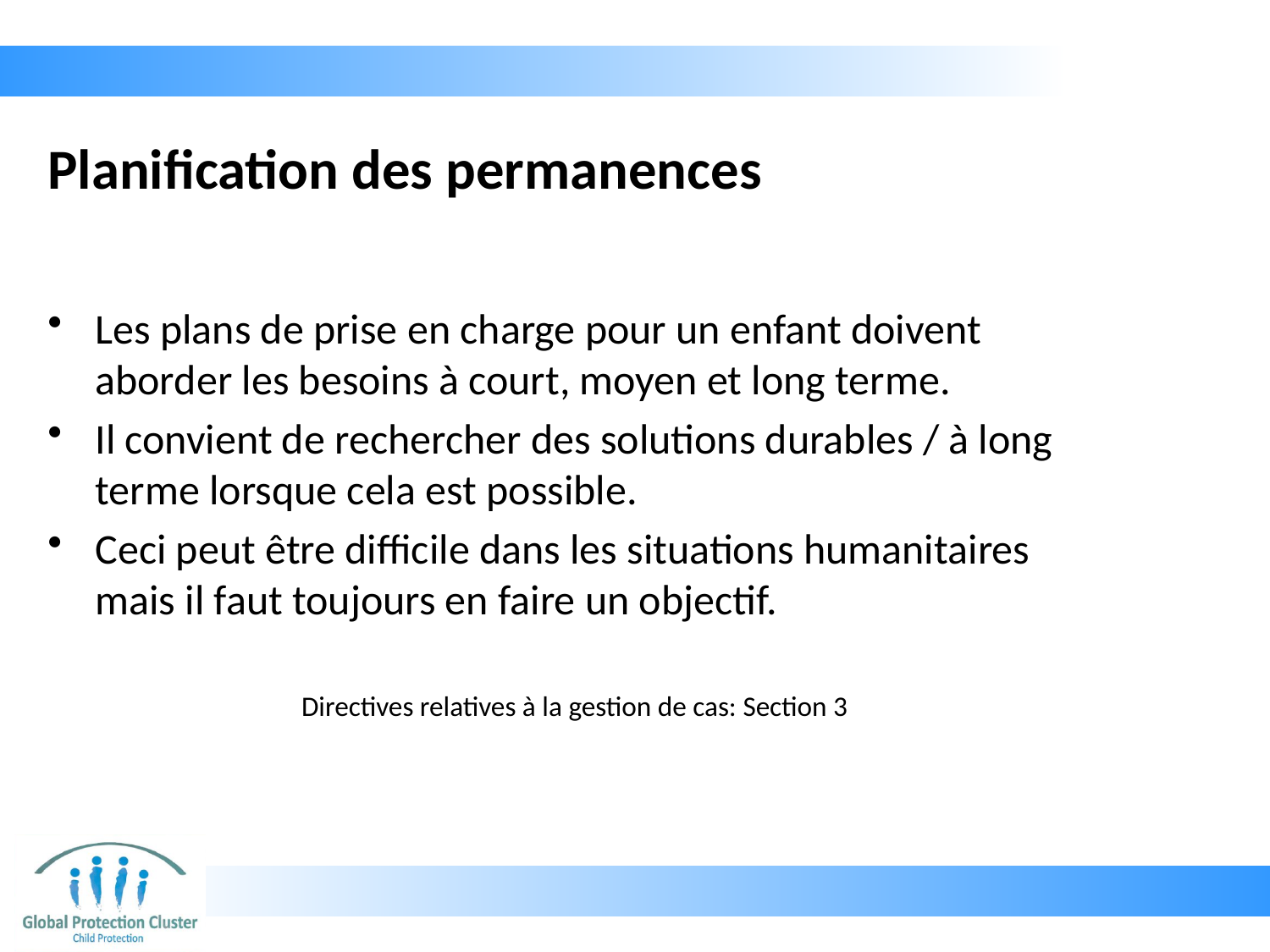

# Planification des permanences

Les plans de prise en charge pour un enfant doivent aborder les besoins à court, moyen et long terme.
Il convient de rechercher des solutions durables / à long terme lorsque cela est possible.
Ceci peut être difficile dans les situations humanitaires mais il faut toujours en faire un objectif.

Directives relatives à la gestion de cas: Section 3